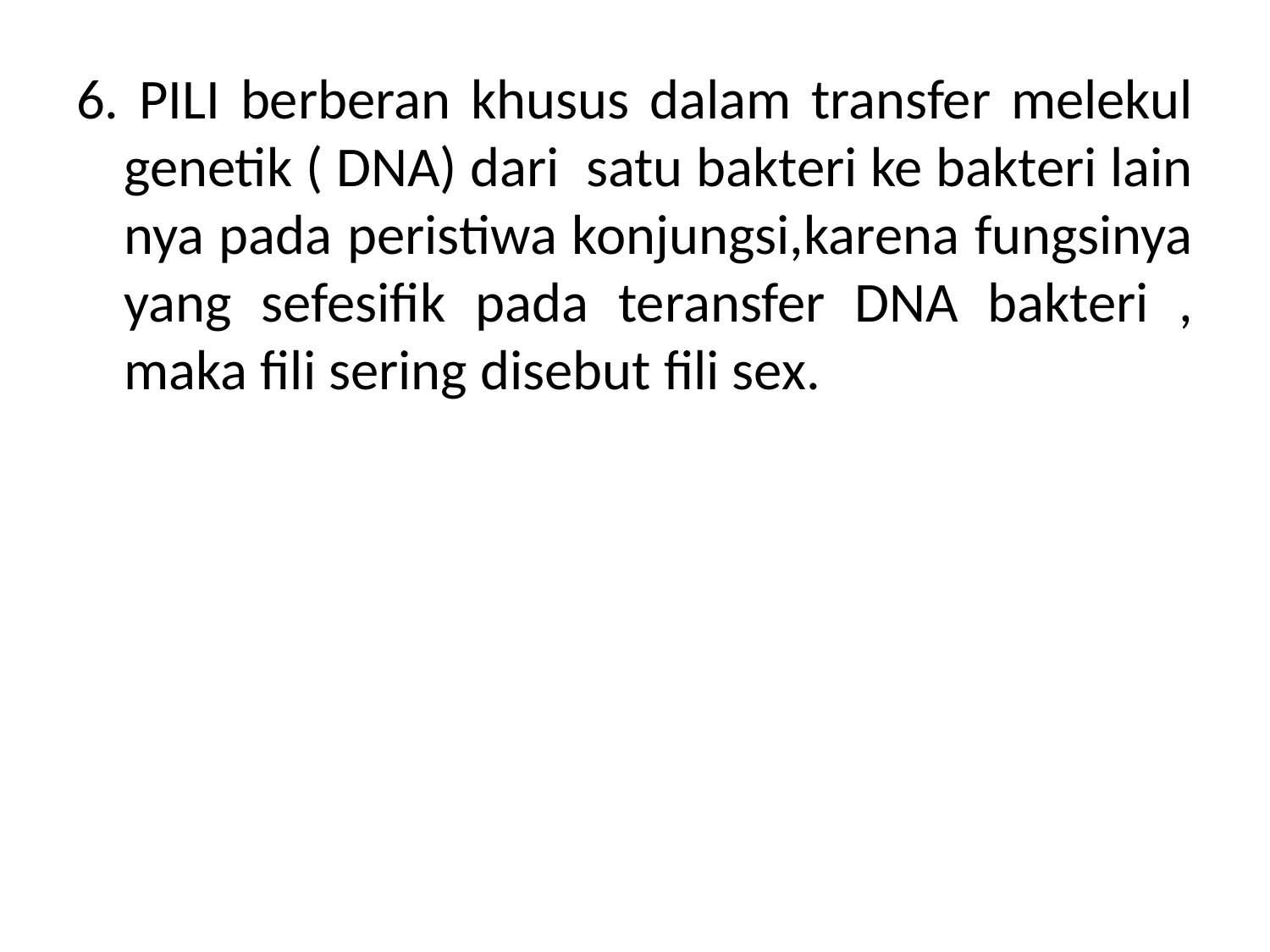

6. PILI berberan khusus dalam transfer melekul genetik ( DNA) dari  satu bakteri ke bakteri lain nya pada peristiwa konjungsi,karena fungsinya yang sefesifik pada teransfer DNA bakteri , maka fili sering disebut fili sex.